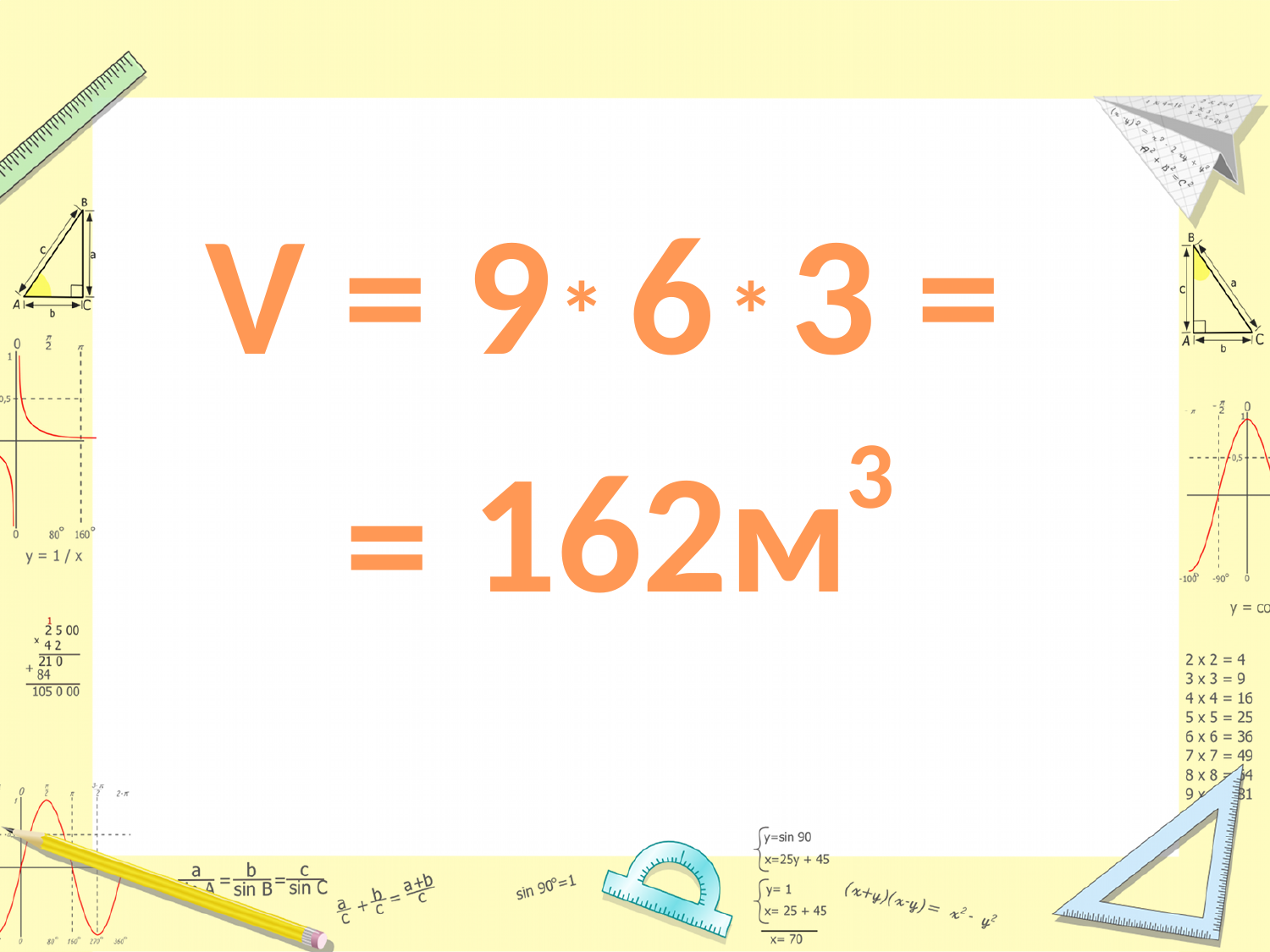

V = 9  6  3
=
*
*
3
162м
=